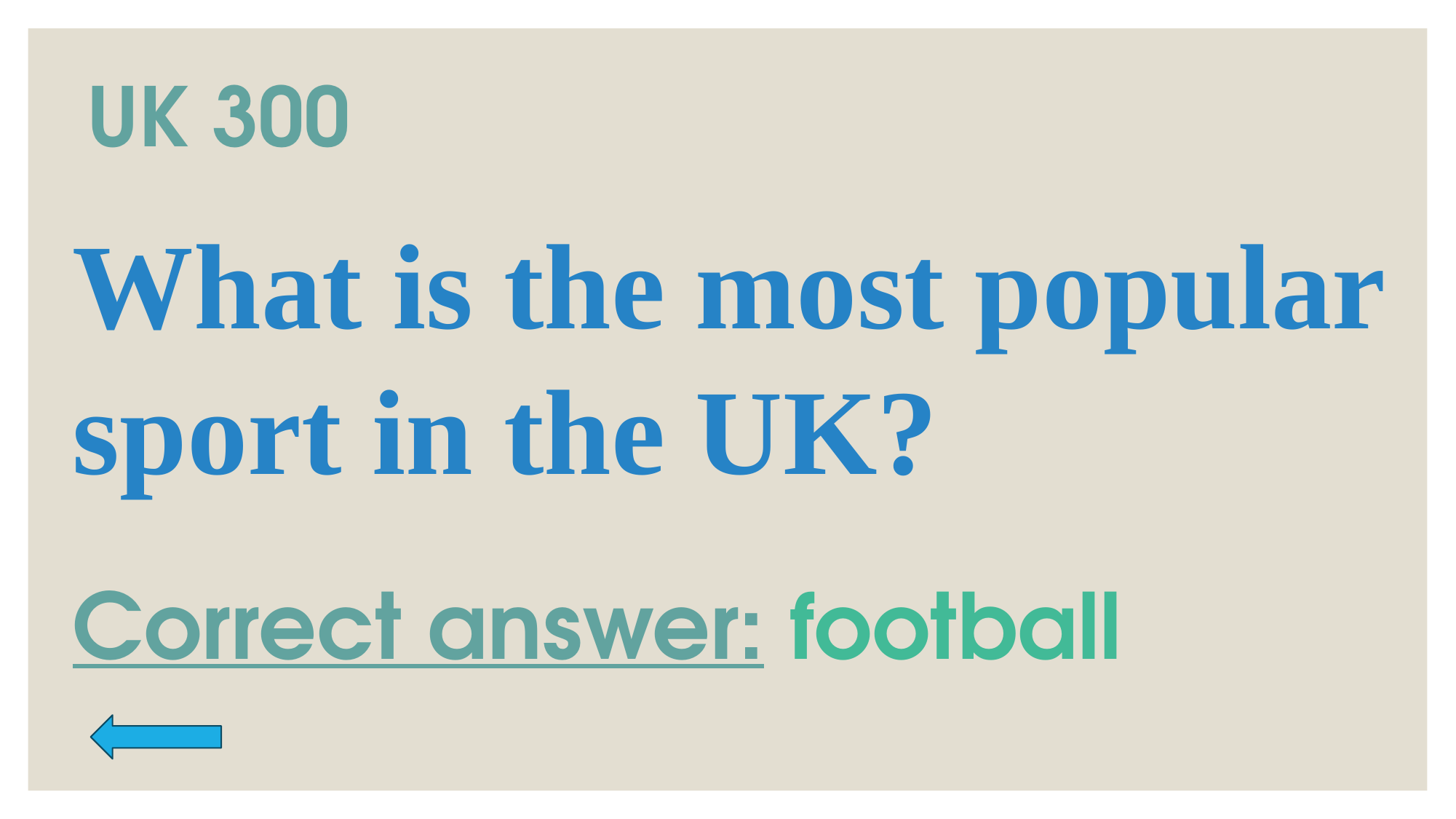

# UK 300
What is the most popular sport in the UK?
Correct answer: football